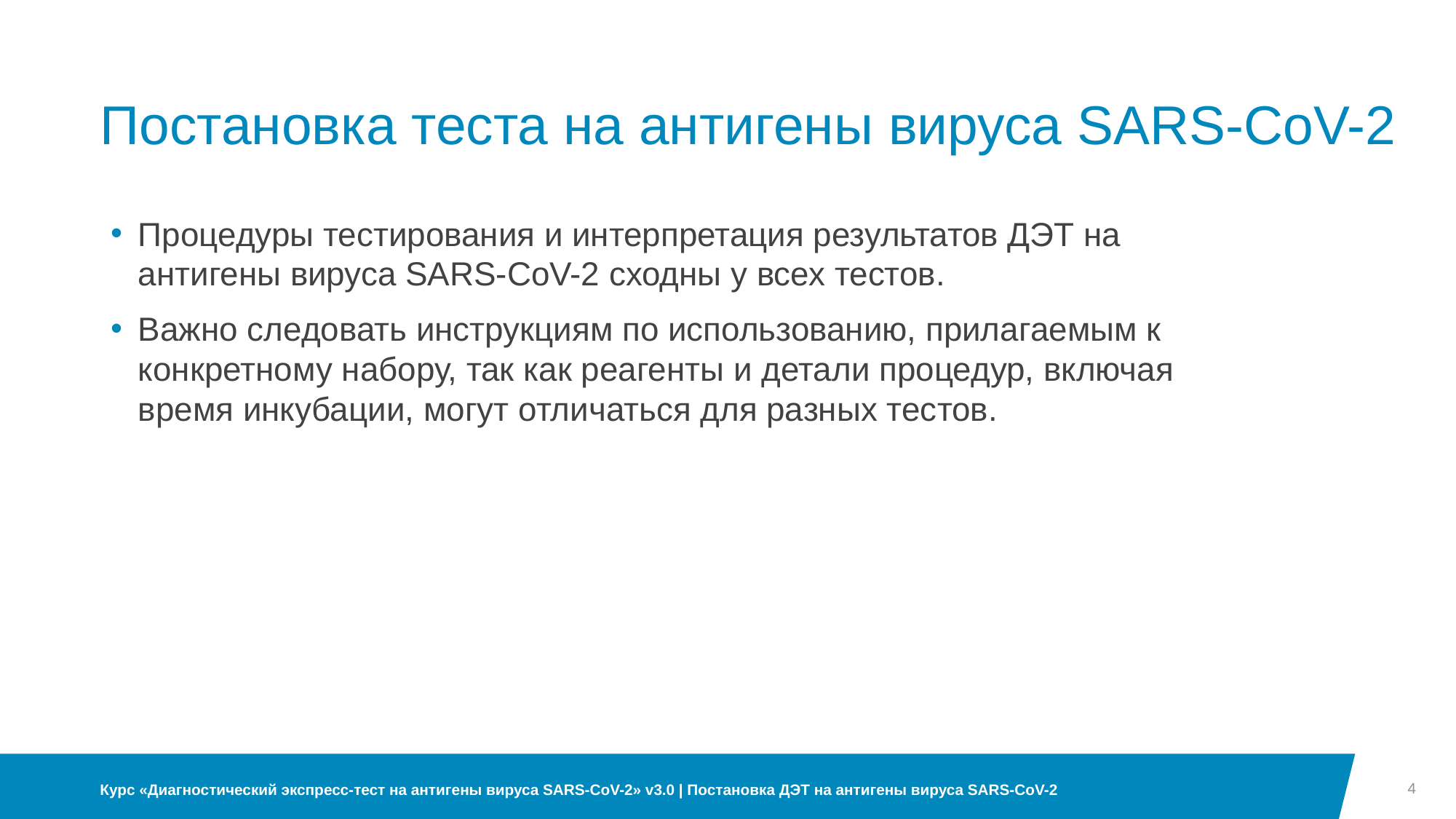

# Постановка теста на антигены вируса SARS-CoV-2
Процедуры тестирования и интерпретация результатов ДЭТ на антигены вируса SARS-CoV-2 сходны у всех тестов.
Важно следовать инструкциям по использованию, прилагаемым к конкретному набору, так как реагенты и детали процедур, включая время инкубации, могут отличаться для разных тестов.

4
Курс «Диагностический экспресс-тест на антигены вируса SARS-CoV-2» v3.0 | Постановка ДЭТ на антигены вируса SARS-CoV-2